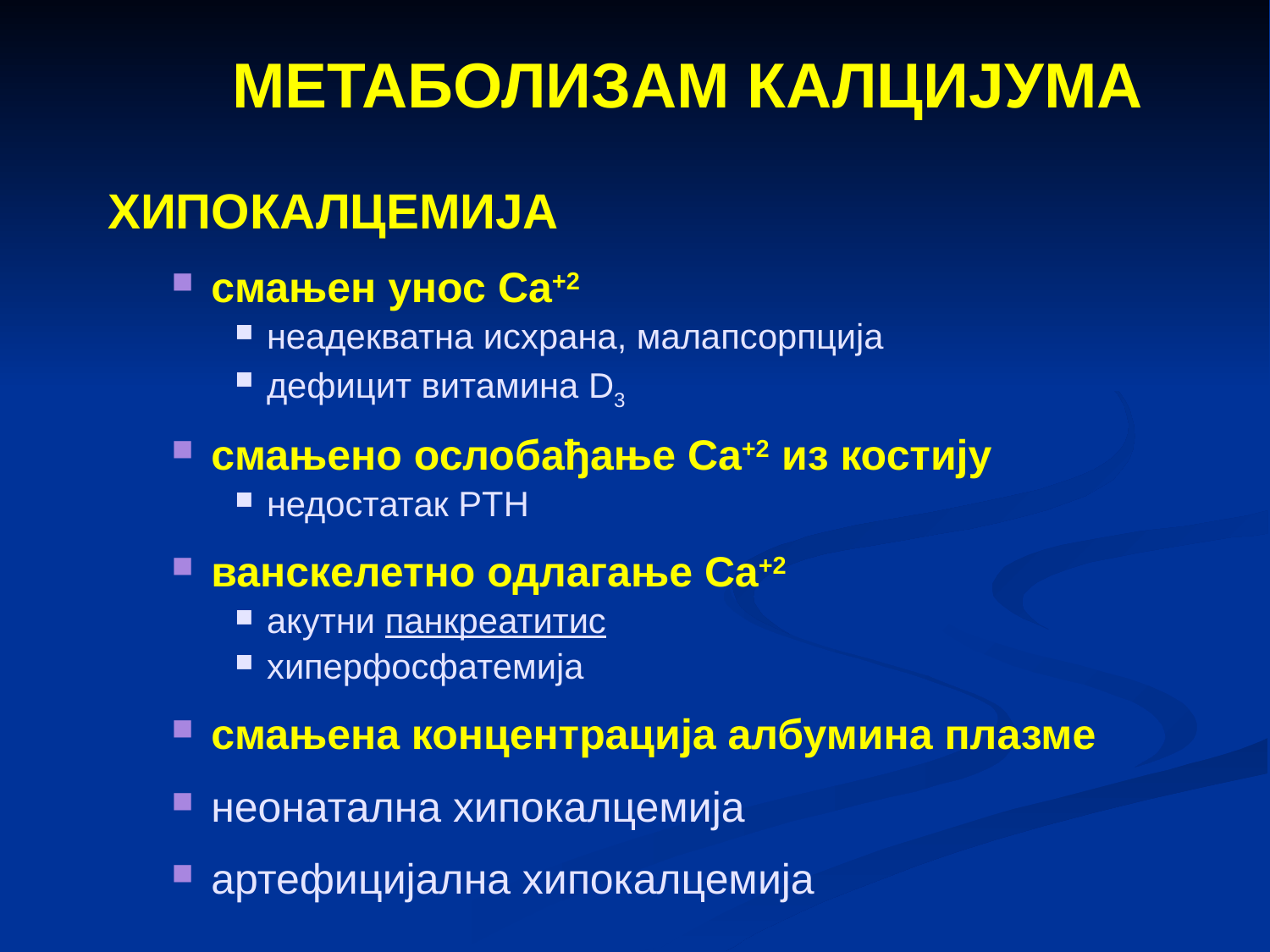

МЕТАБОЛИЗАМ КАЛЦИЈУМА
ХИПОКАЛЦЕМИЈА

смањен унос Ca+2
неадекватна исхрана, малапсорпција
дефицит витамина D3

смањено ослобађање Ca+2 из костију
недостатак PTH

ванскелетно одлагање Ca+2
акутни панкреатитис
хиперфосфатемија

смањена концентрација албумина плазме

неонатална хипокалцемија

артефицијална хипокалцемија